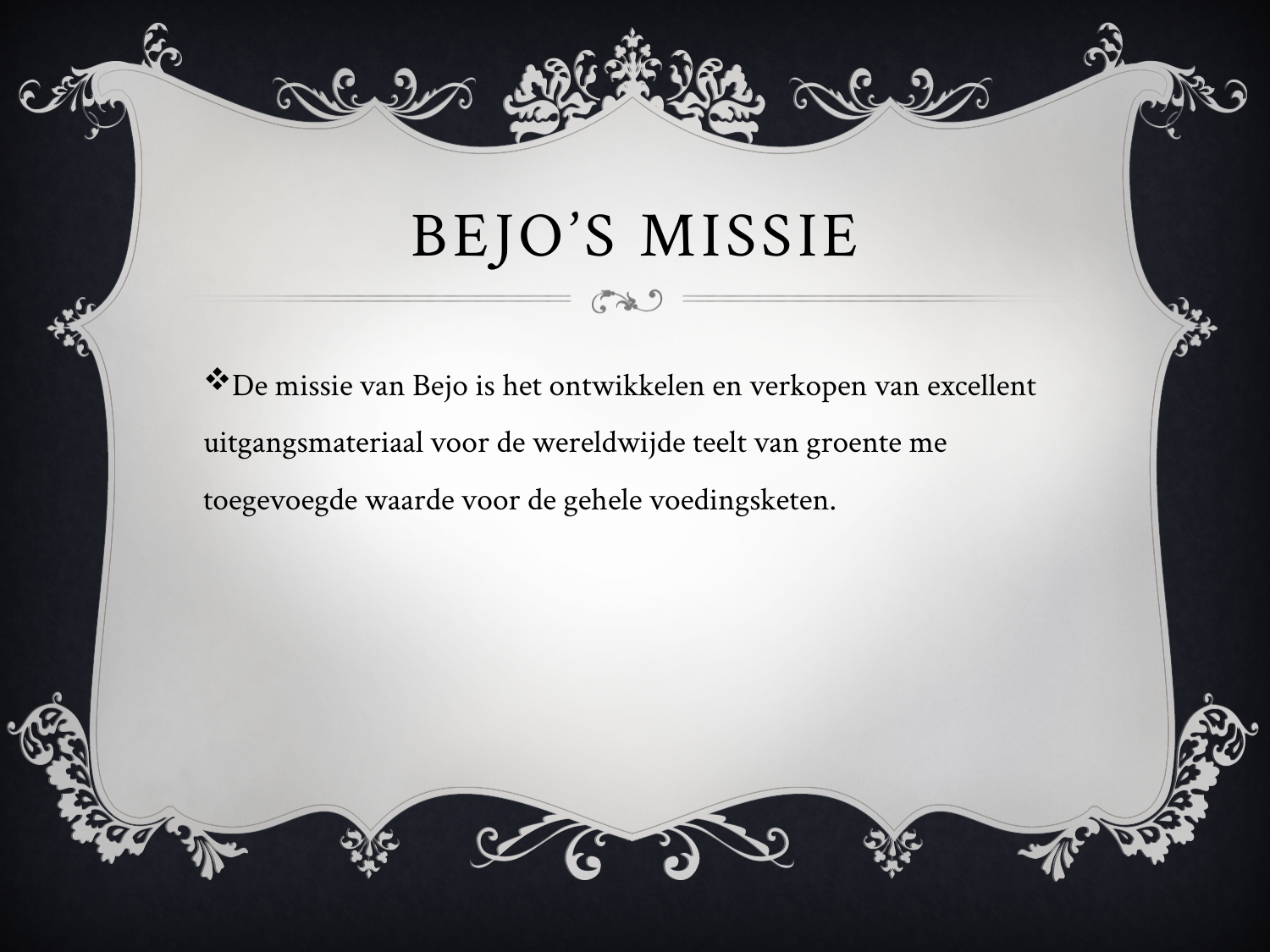

# Bejo’s missie
De missie van Bejo is het ontwikkelen en verkopen van excellent uitgangsmateriaal voor de wereldwijde teelt van groente me toegevoegde waarde voor de gehele voedingsketen.